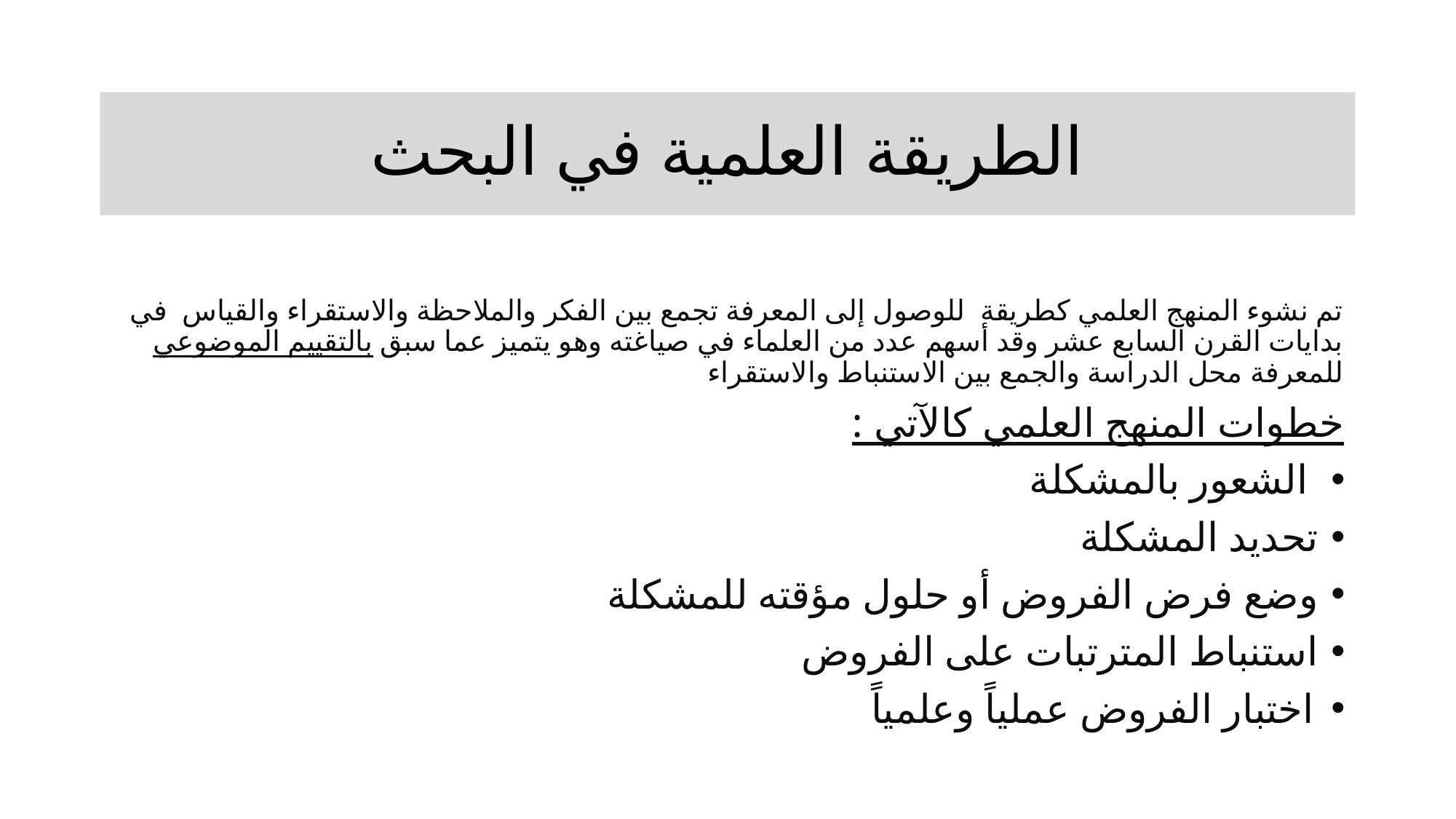

# الطريقة العلمية في البحث
تم نشوء المنهج العلمي كطريقة  للوصول إلى المعرفة تجمع بين الفكر والملاحظة والاستقراء والقياس  في بدايات القرن السابع عشر وقد أسهم عدد من العلماء في صياغته وهو يتميز عما سبق بالتقييم الموضوعي للمعرفة محل الدراسة والجمع بين الاستنباط والاستقراء
خطوات المنهج العلمي كالآتي :
 الشعور بالمشكلة
تحديد المشكلة
وضع فرض الفروض أو حلول مؤقته للمشكلة
استنباط المترتبات على الفروض
اختبار الفروض عملياً وعلمياً